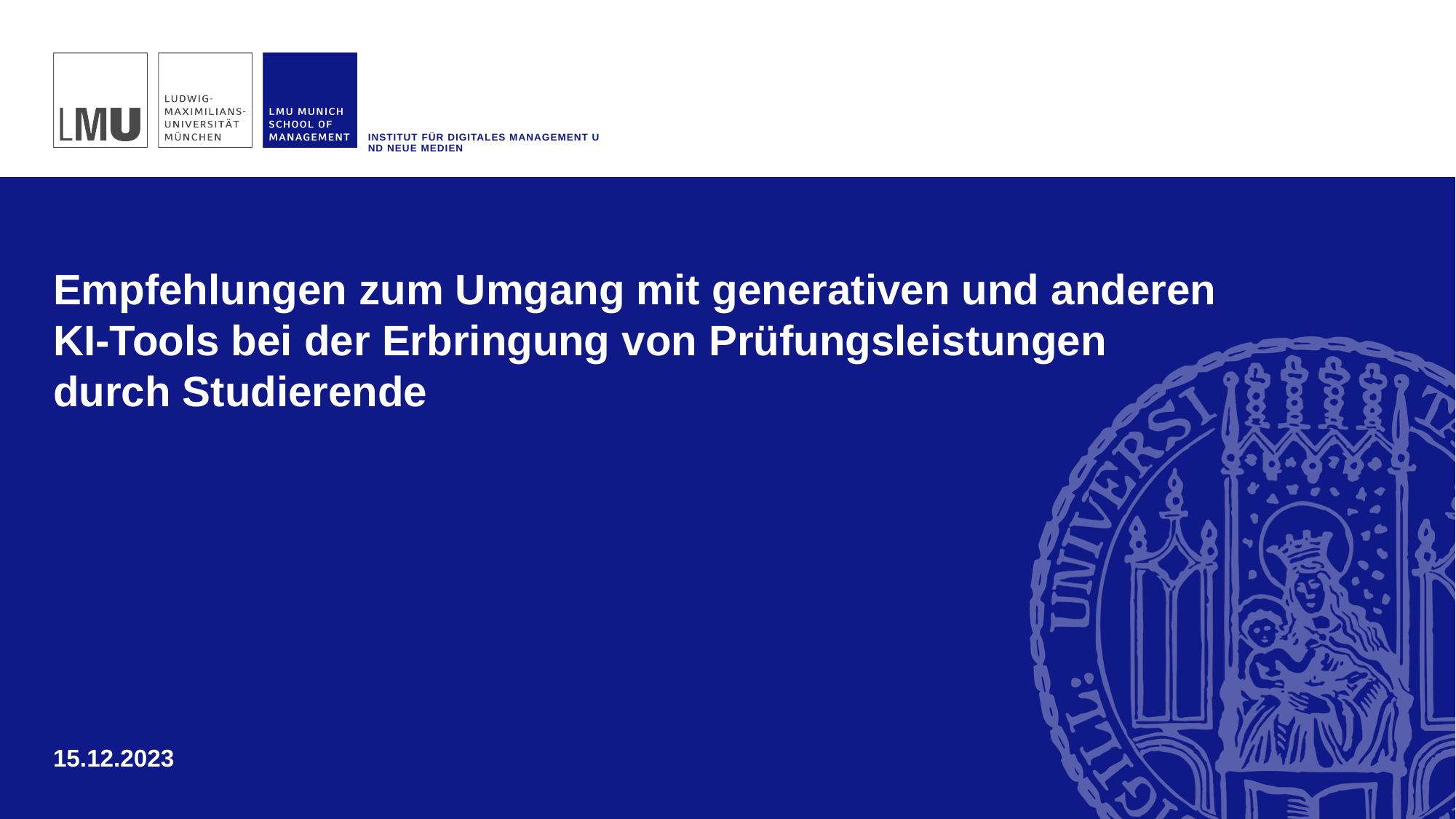

Institut für Digitales Management und Neue Medien
Empfehlungen zum Umgang mit generativen und anderen KI-Tools bei der Erbringung von Prüfungsleistungen durch Studierende

15.12.2023